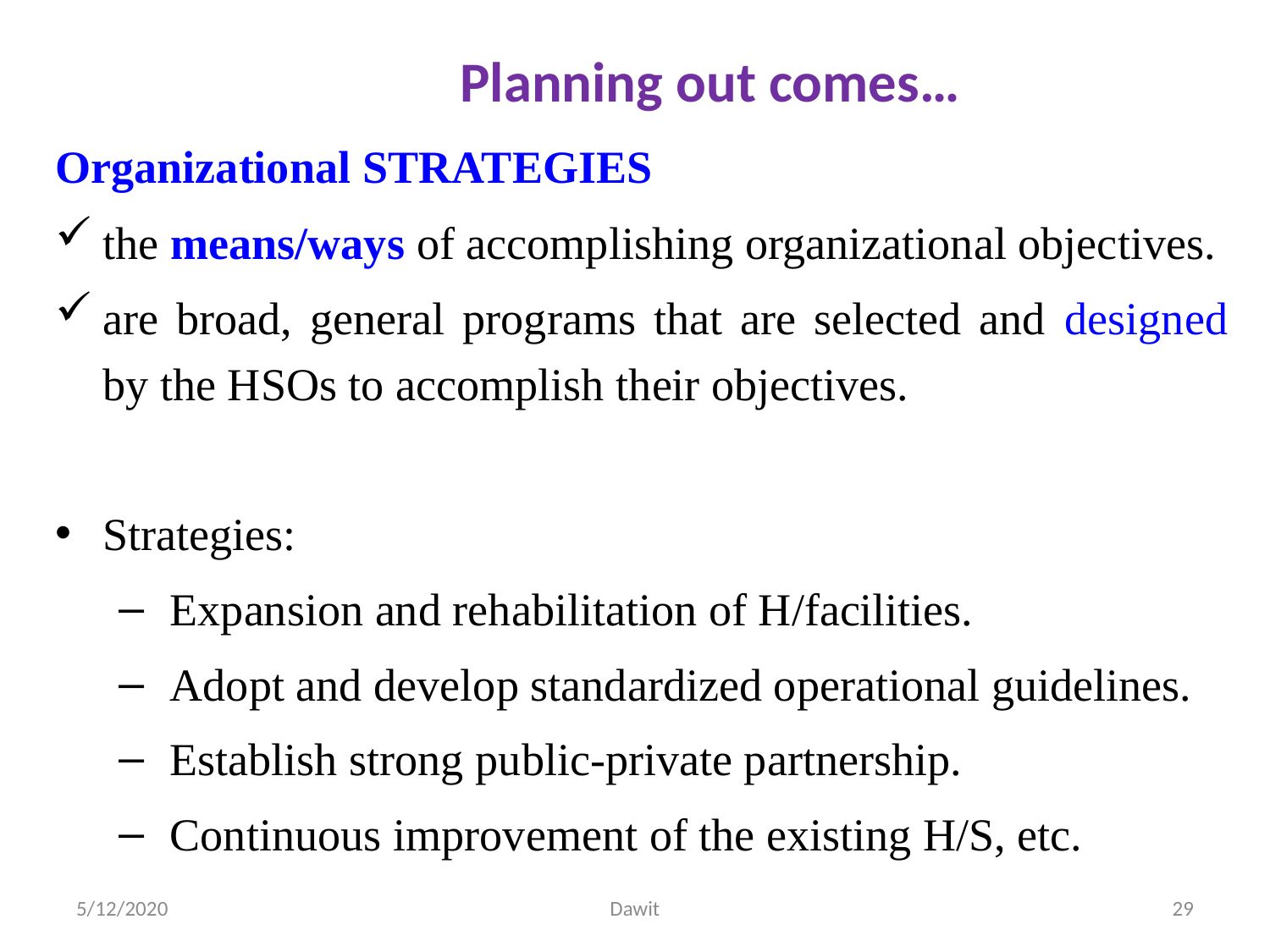

# Planning out comes…
Organizational STRATEGIES
the means/ways of accomplishing organizational objectives.
are broad, general programs that are selected and designed by the HSOs to accomplish their objectives.

Strategies:
 Expansion and rehabilitation of H/facilities.
 Adopt and develop standardized operational guidelines.
 Establish strong public-private partnership.
 Continuous improvement of the existing H/S, etc.

5/12/2020
Dawit
29